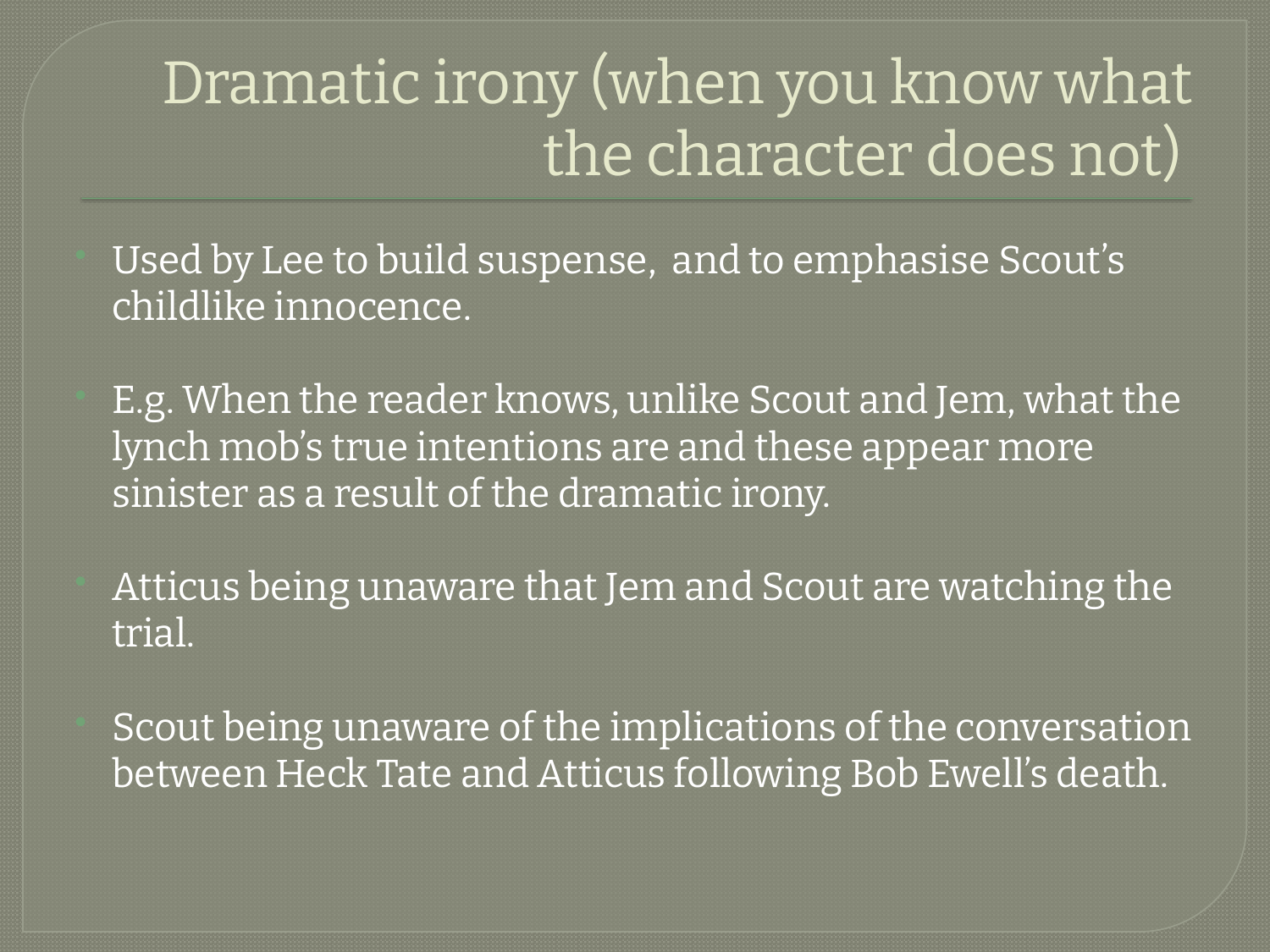

# Dramatic irony (when you know what the character does not)
Used by Lee to build suspense,  and to emphasise Scout’s childlike innocence.

E.g. When the reader knows, unlike Scout and Jem, what the lynch mob’s true intentions are and these appear more sinister as a result of the dramatic irony.

Atticus being unaware that Jem and Scout are watching the trial.

Scout being unaware of the implications of the conversation between Heck Tate and Atticus following Bob Ewell’s death.